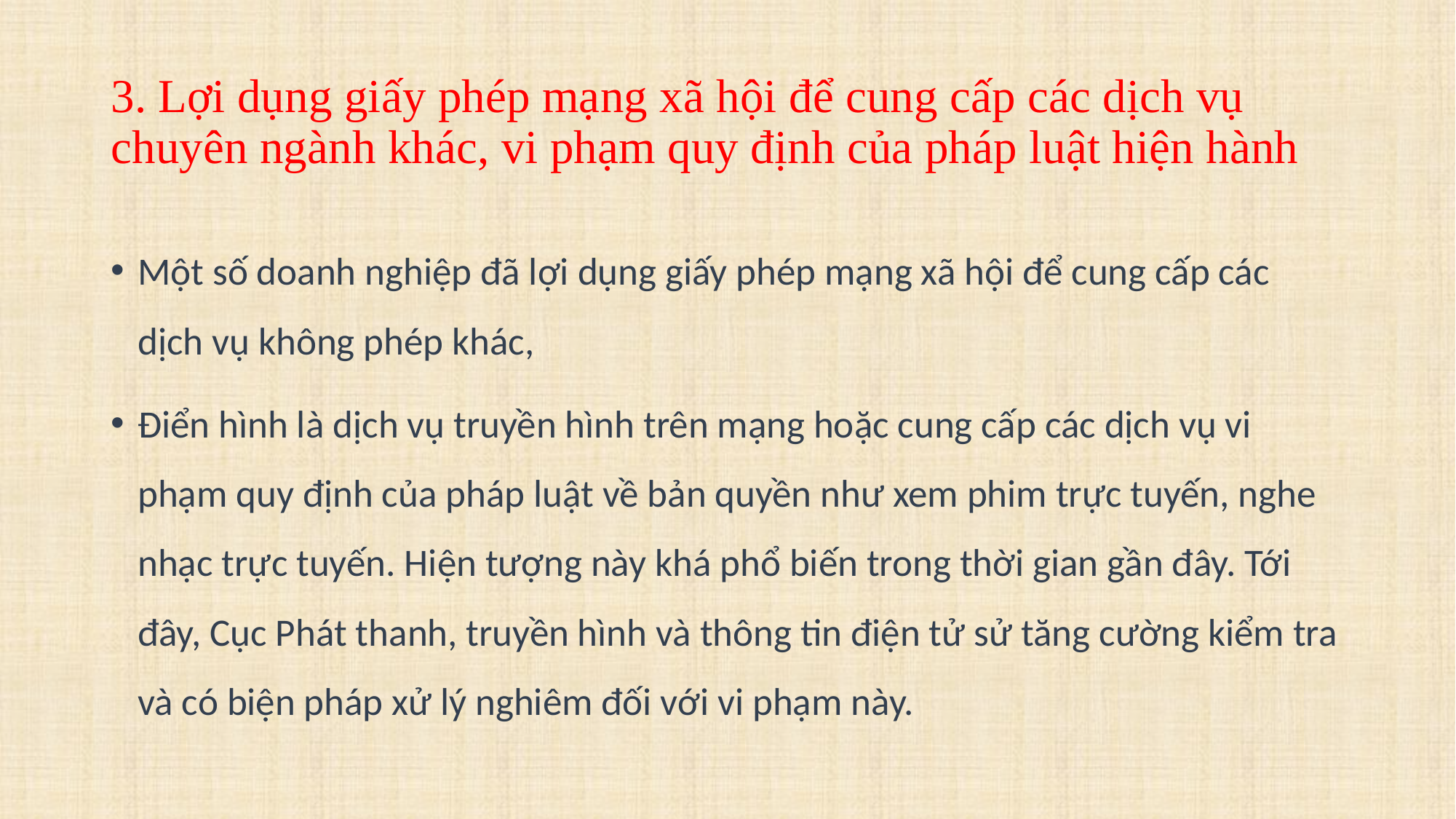

# 3. Lợi dụng giấy phép mạng xã hội để cung cấp các dịch vụ chuyên ngành khác, vi phạm quy định của pháp luật hiện hành
Một số doanh nghiệp đã lợi dụng giấy phép mạng xã hội để cung cấp các dịch vụ không phép khác,
Điển hình là dịch vụ truyền hình trên mạng hoặc cung cấp các dịch vụ vi phạm quy định của pháp luật về bản quyền như xem phim trực tuyến, nghe nhạc trực tuyến. Hiện tượng này khá phổ biến trong thời gian gần đây. Tới đây, Cục Phát thanh, truyền hình và thông tin điện tử sử tăng cường kiểm tra và có biện pháp xử lý nghiêm đối với vi phạm này.